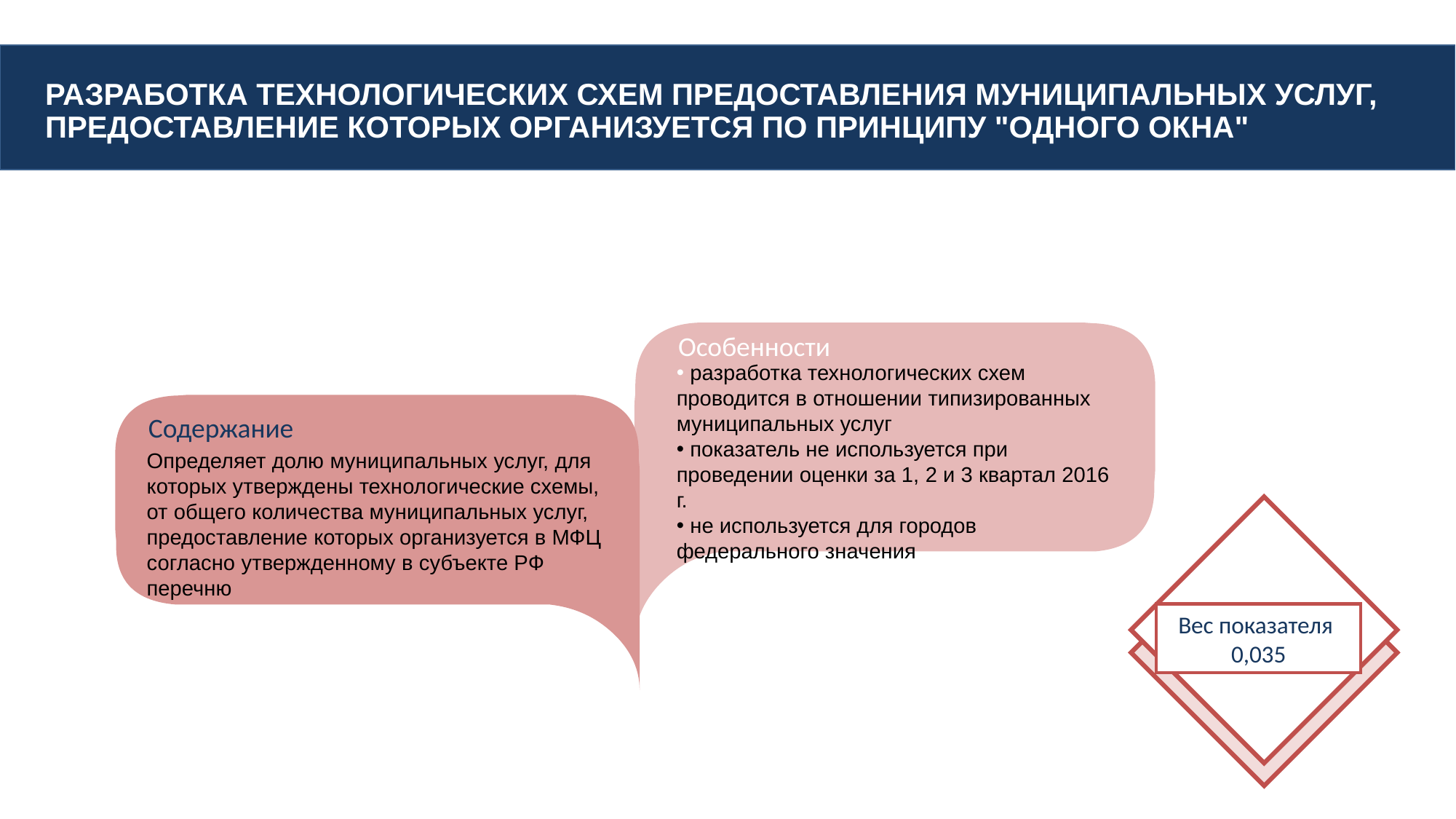

Разработка технологических схем предоставления муниципальных услуг, предоставление которых организуется по принципу "одного окна"

Особенности
 разработка технологических схем проводится в отношении типизированных муниципальных услуг
 показатель не используется при проведении оценки за 1, 2 и 3 квартал 2016 г.
 не используется для городов федерального значения

Содержание
Определяет долю муниципальных услуг, для которых утверждены технологические схемы, от общего количества муниципальных услуг, предоставление которых организуется в МФЦ согласно утвержденному в субъекте РФ перечню

Вес показателя
0,035